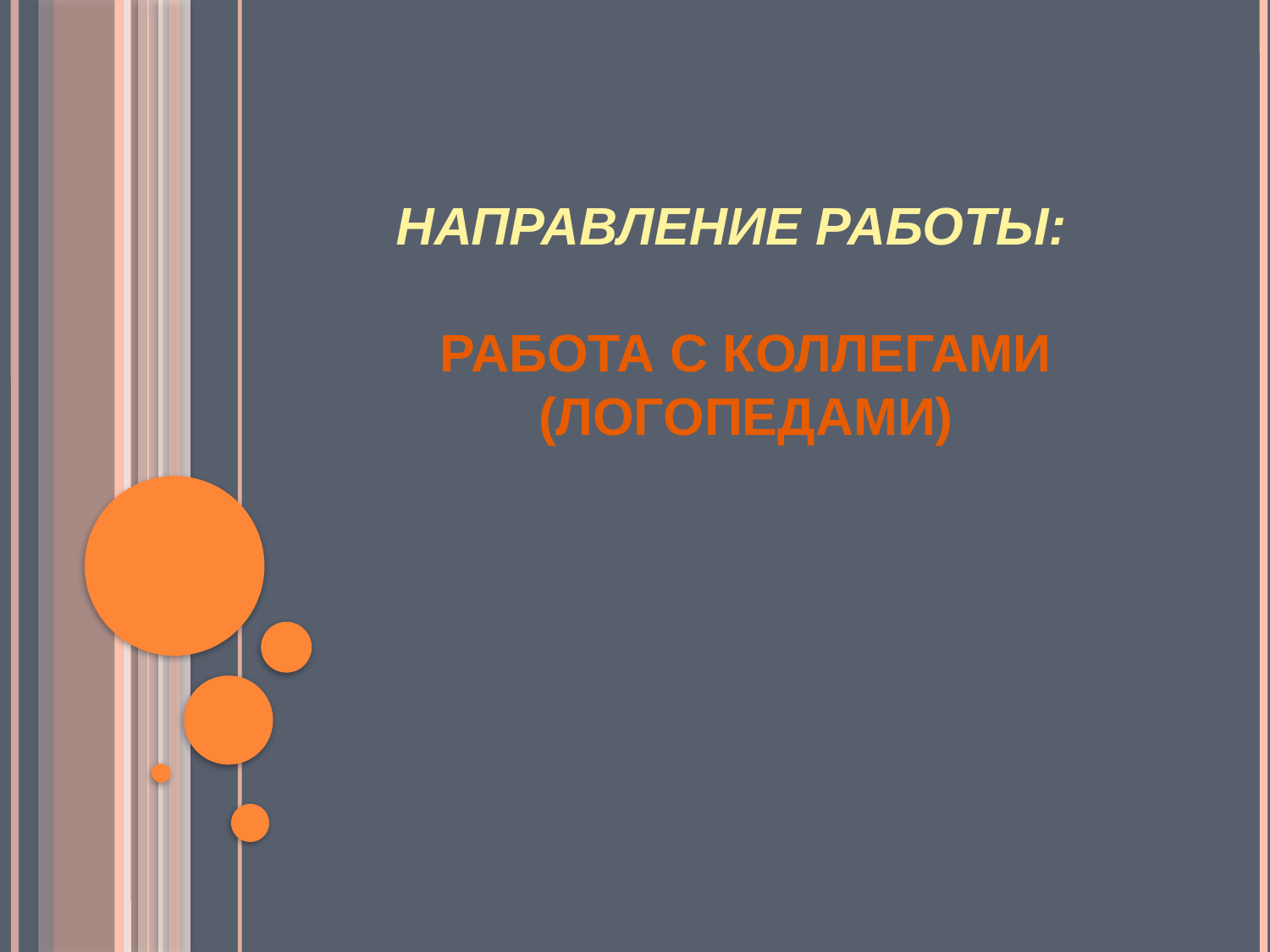

# НАПРАВЛЕНИЕ РАБОТЫ:     РАБОТА С КОЛЛЕГАМИ (логопедами)